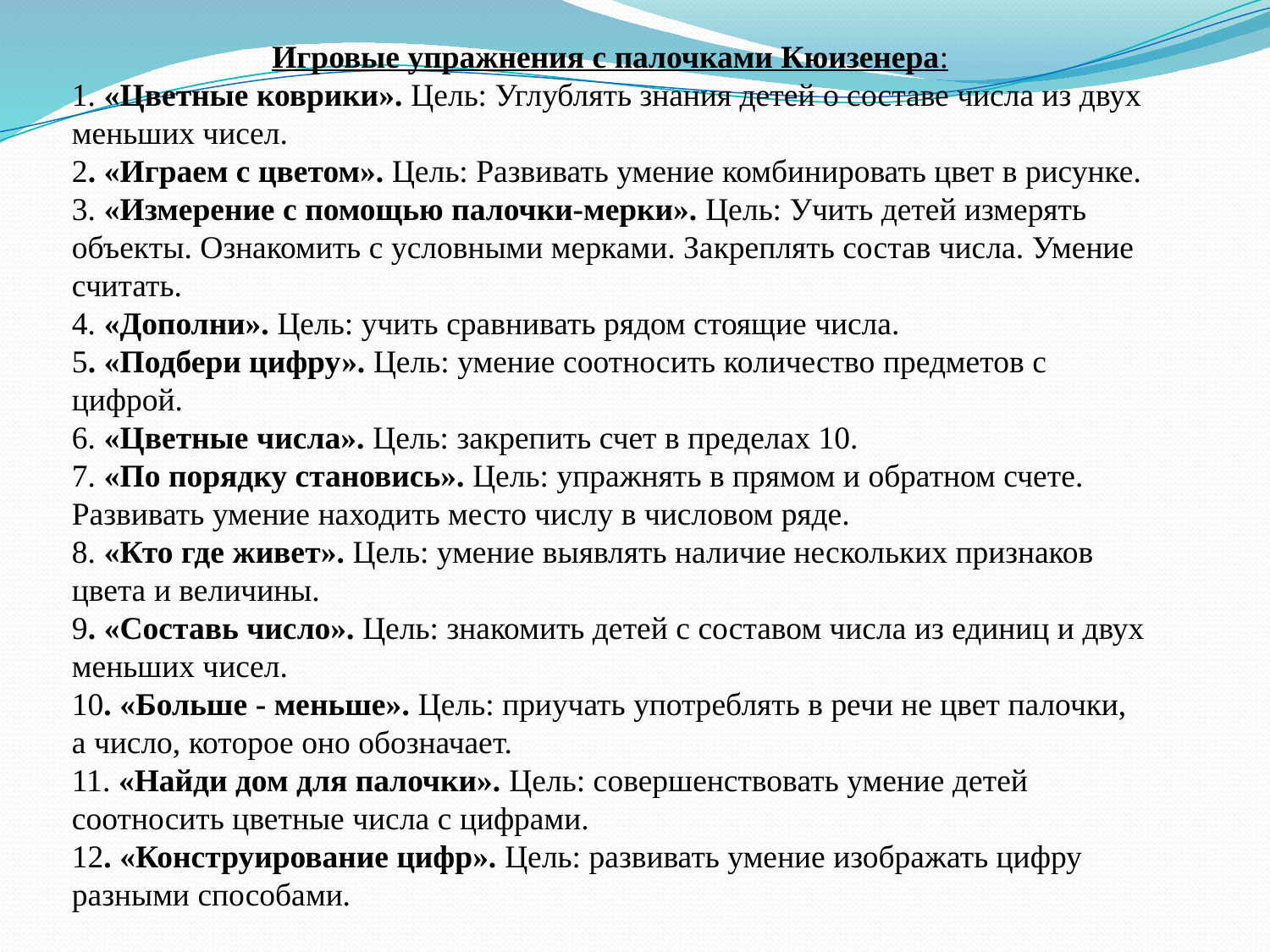

Игровые упражнения с палочками Кюизенера:
1. «Цветные коврики». Цель: Углублять знания детей о составе числа из двух меньших чисел.
2. «Играем с цветом». Цель: Развивать умение комбинировать цвет в рисунке.
3. «Измерение с помощью палочки-мерки». Цель: Учить детей измерять объекты. Ознакомить с условными мерками. Закреплять состав числа. Умение считать.
4. «Дополни». Цель: учить сравнивать рядом стоящие числа.
5. «Подбери цифру». Цель: умение соотносить количество предметов с цифрой.
6. «Цветные числа». Цель: закрепить счет в пределах 10.
7. «По порядку становись». Цель: упражнять в прямом и обратном счете. Развивать умение находить место числу в числовом ряде.
8. «Кто где живет». Цель: умение выявлять наличие нескольких признаков цвета и величины.
9. «Составь число». Цель: знакомить детей с составом числа из единиц и двух меньших чисел.
10. «Больше - меньше». Цель: приучать употреблять в речи не цвет палочки, а число, которое оно обозначает.
11. «Найди дом для палочки». Цель: совершенствовать умение детей соотносить цветные числа с цифрами.
12. «Конструирование цифр». Цель: развивать умение изображать цифру разными способами.